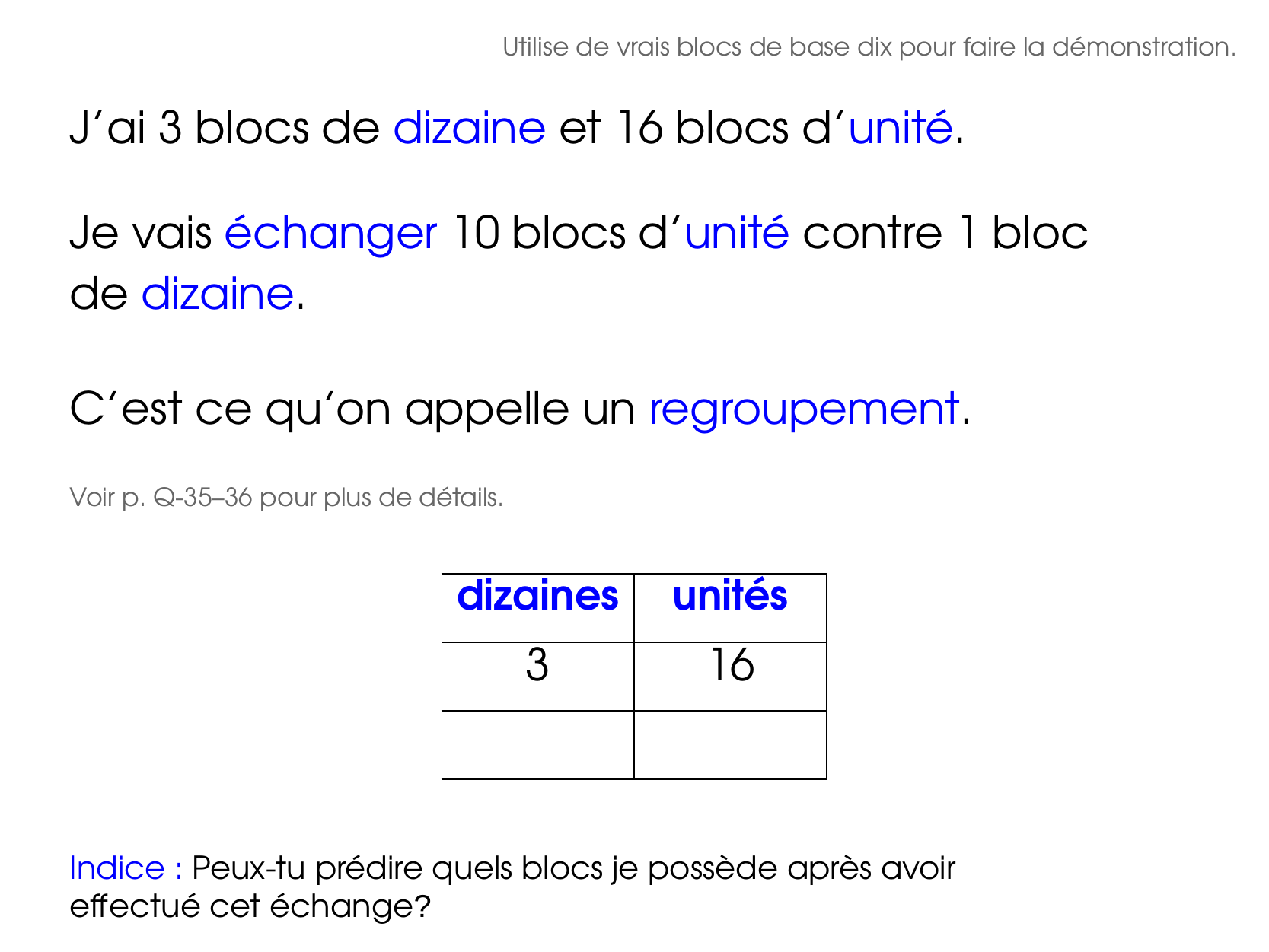

Utilise de vrais blocs de base dix pour faire la démonstration.
J’ai 3 blocs de dizaine et 16 blocs d’unité.
Je vais échanger 10 blocs d’unité contre 1 bloc de dizaine.
C’est ce qu’on appelle un regroupement.
Voir p. Q-35–36 pour plus de détails.
| dizaines | unités |
| --- | --- |
| 3 | 16 |
|  |  |
Indice : Peux-tu prédire quels blocs je possède après avoir effectué cet échange?